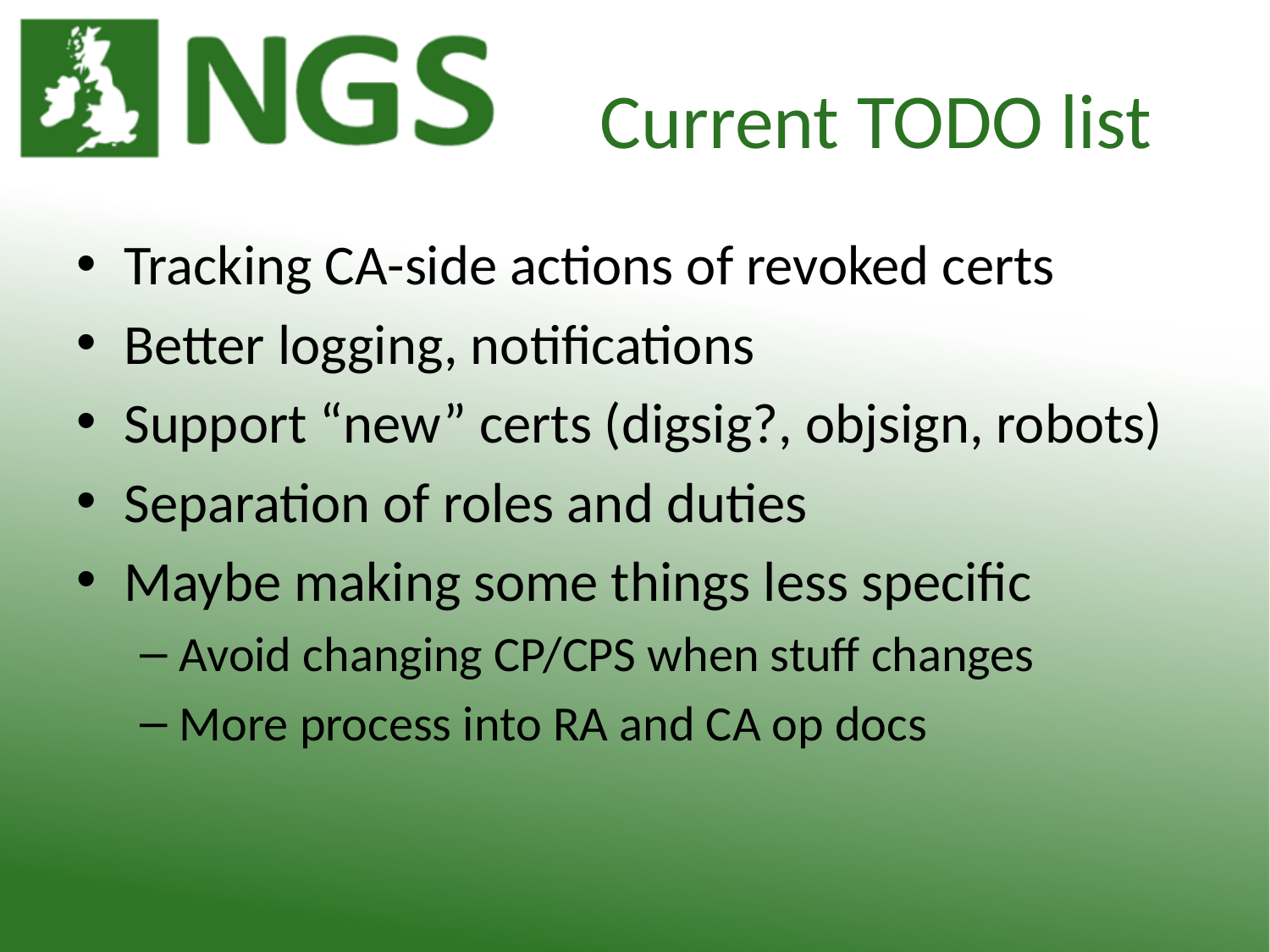

# Current TODO list
Tracking CA-side actions of revoked certs
Better logging, notifications
Support “new” certs (digsig?, objsign, robots)
Separation of roles and duties
Maybe making some things less specific
Avoid changing CP/CPS when stuff changes
More process into RA and CA op docs